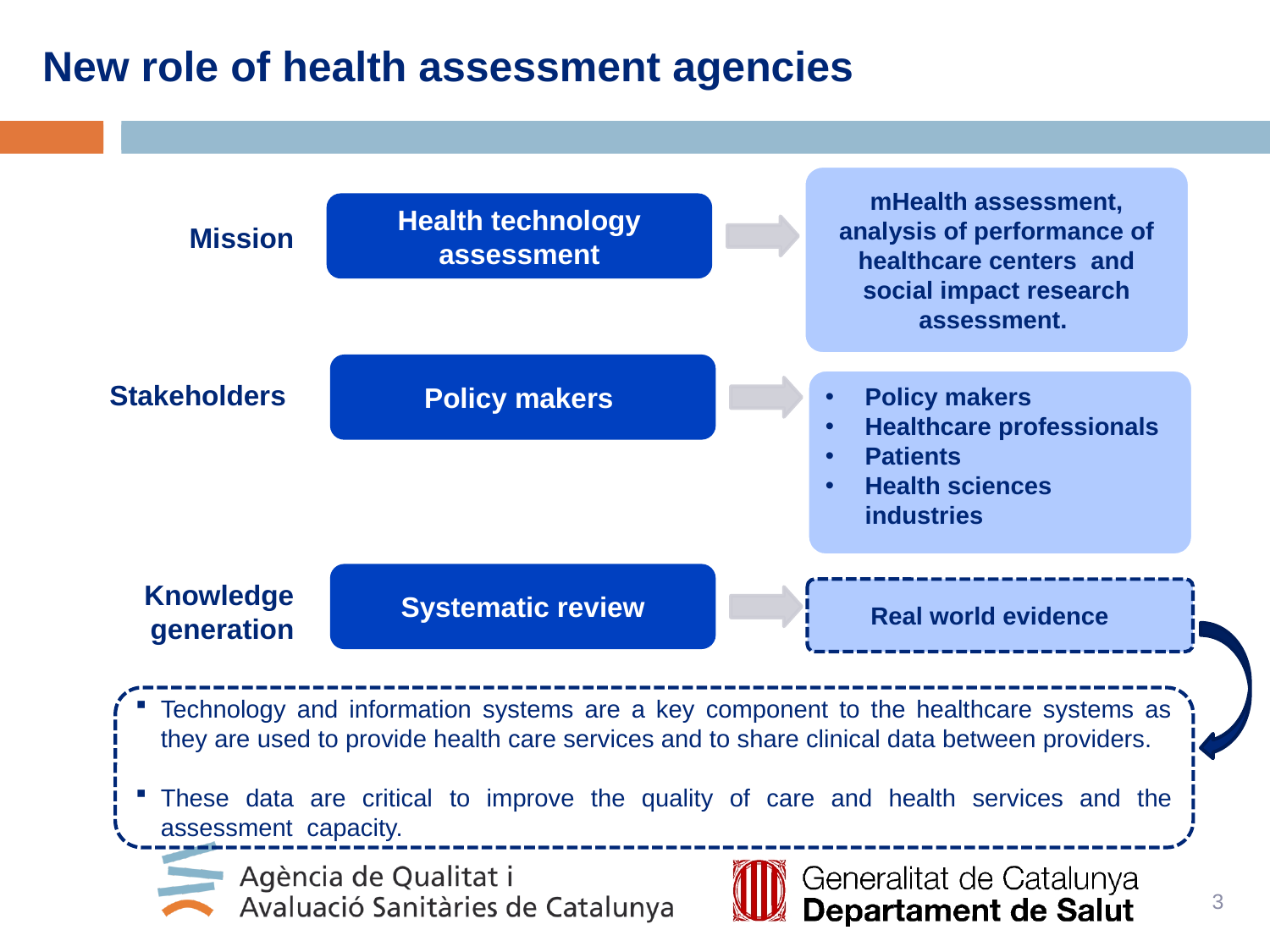

New role of health assessment agencies

mHealth assessment, analysis of performance of healthcare centers  and social impact research assessment.
Health technology assessment

Mission
Policy makers

Policy makers
Healthcare professionals
Patients
Health sciences industries

Stakeholders
Systematic review
Knowledge generation

Real world evidence

Technology and information systems are a key component to the healthcare systems as they are used to provide health care services and to share clinical data between providers.

These data are critical to improve the quality of care and health services and the assessment  capacity.
3